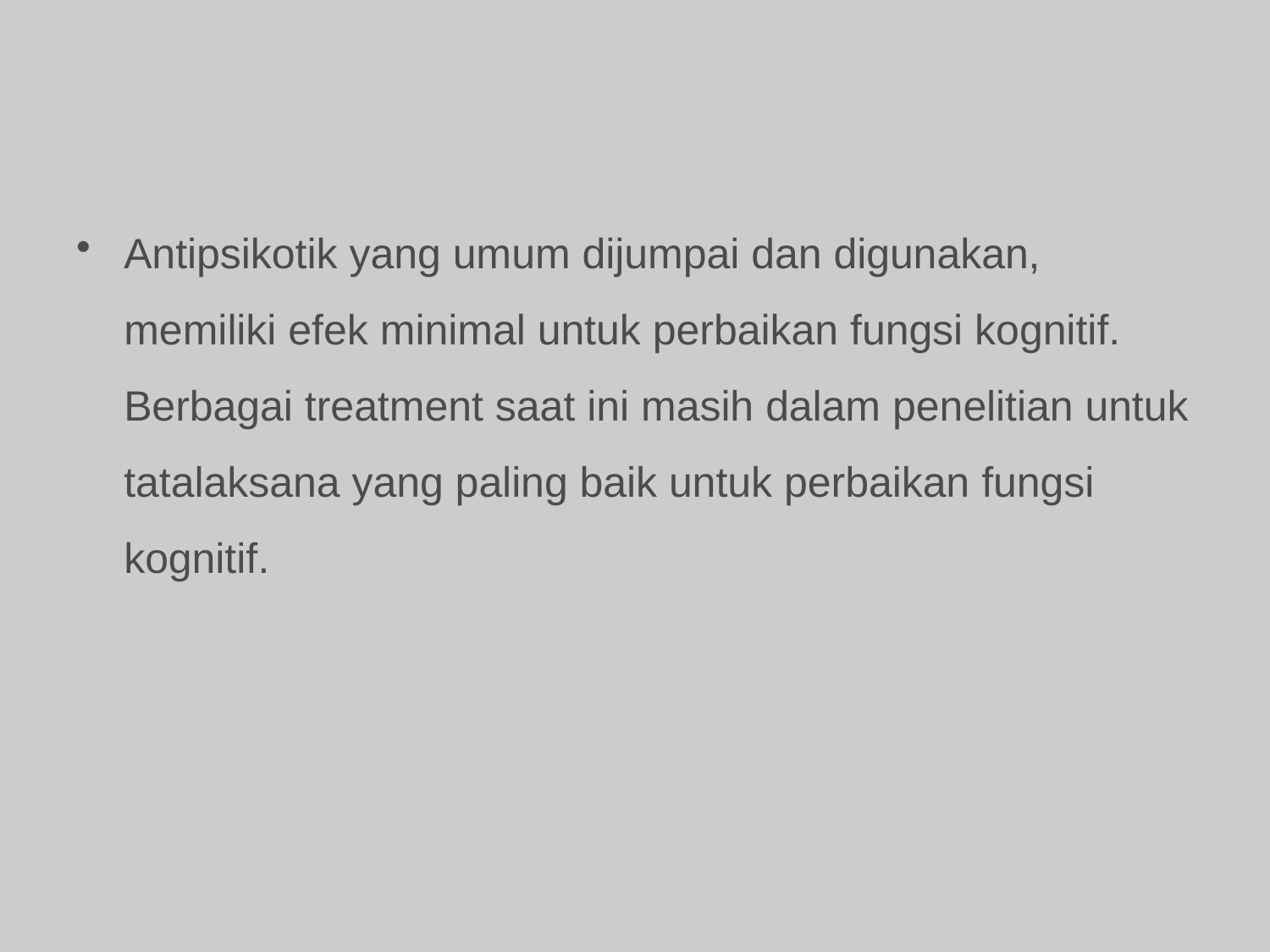

#
Antipsikotik yang umum dijumpai dan digunakan, memiliki efek minimal untuk perbaikan fungsi kognitif. Berbagai treatment saat ini masih dalam penelitian untuk tatalaksana yang paling baik untuk perbaikan fungsi kognitif.